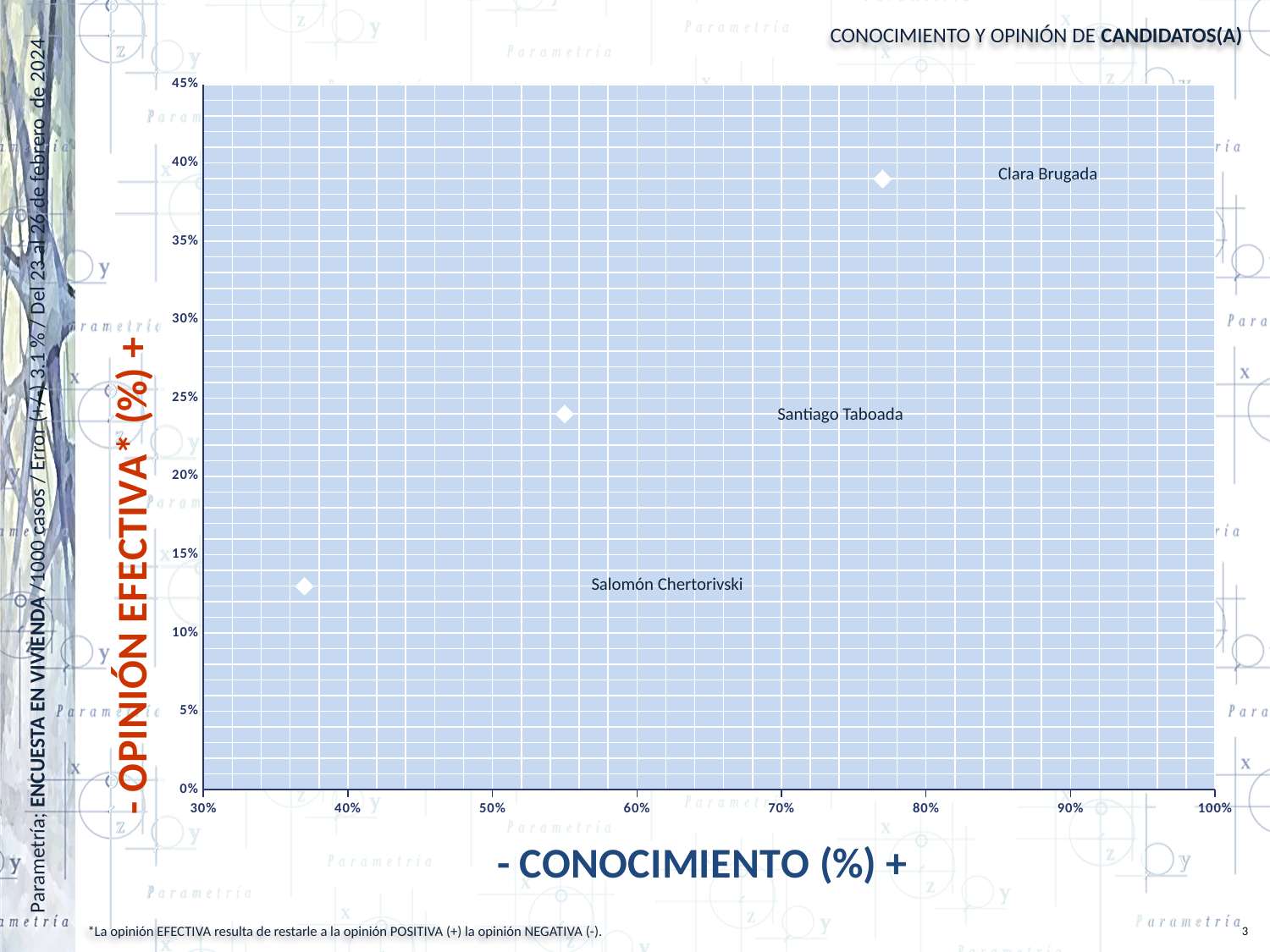

Parametría; ENCUESTA EN VIVIENDA /1000 casos / Error (+/-) 3.1 % / Del 23 al 26 de febrero  de 2024
# CONOCIMIENTO Y OPINIÓN DE CANDIDATOS(A)

### Chart

| Category | Valores Y |
|---|---|
Clara Brugada
Santiago Taboada
Salomón Chertorivski
3
*La opinión EFECTIVA resulta de restarle a la opinión POSITIVA (+) la opinión NEGATIVA (-).